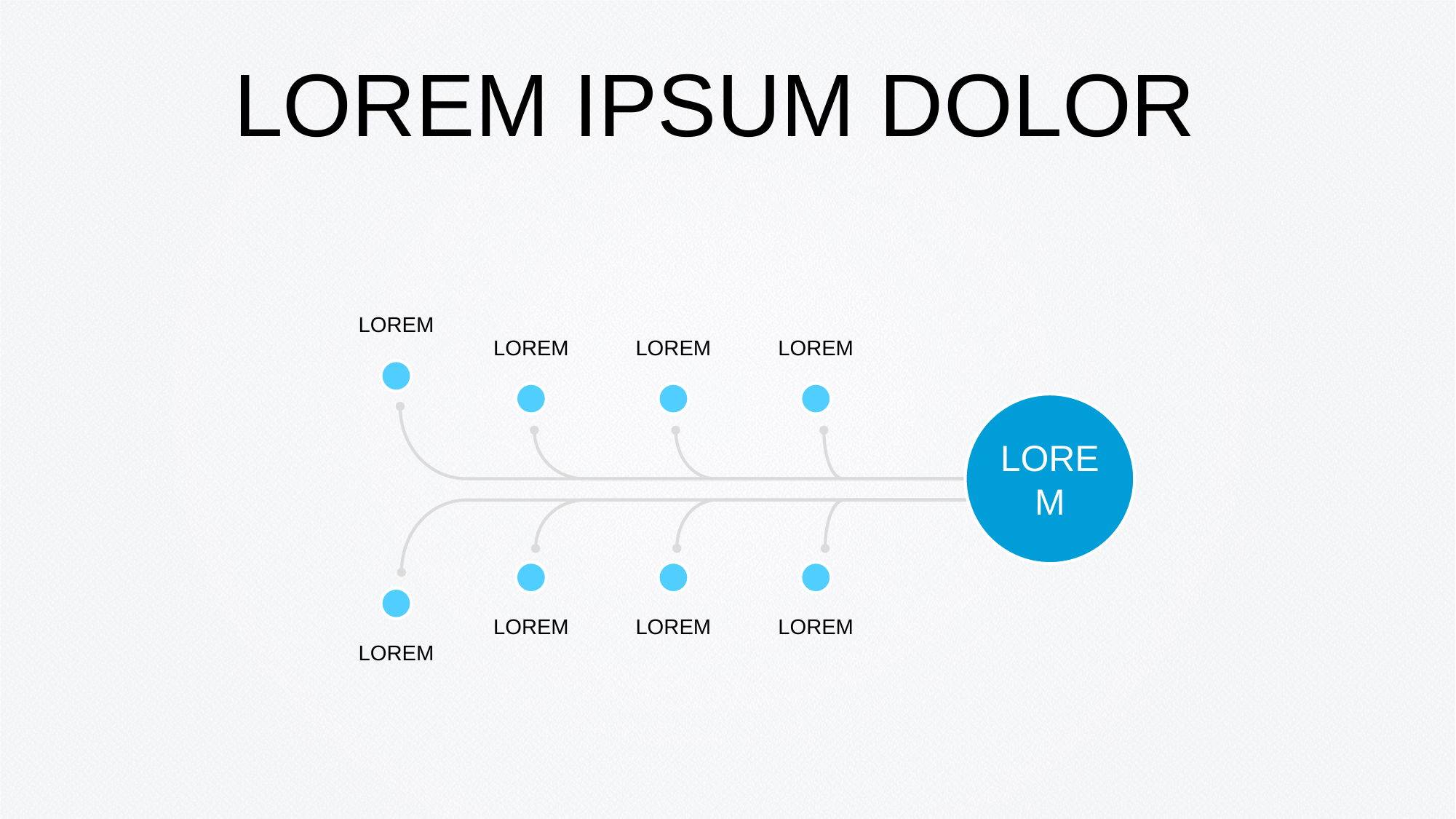

# LOREM IPSUM DOLOR
LOREM
LOREM
LOREM
LOREM

LOREM

LOREM
LOREM
LOREM
LOREM